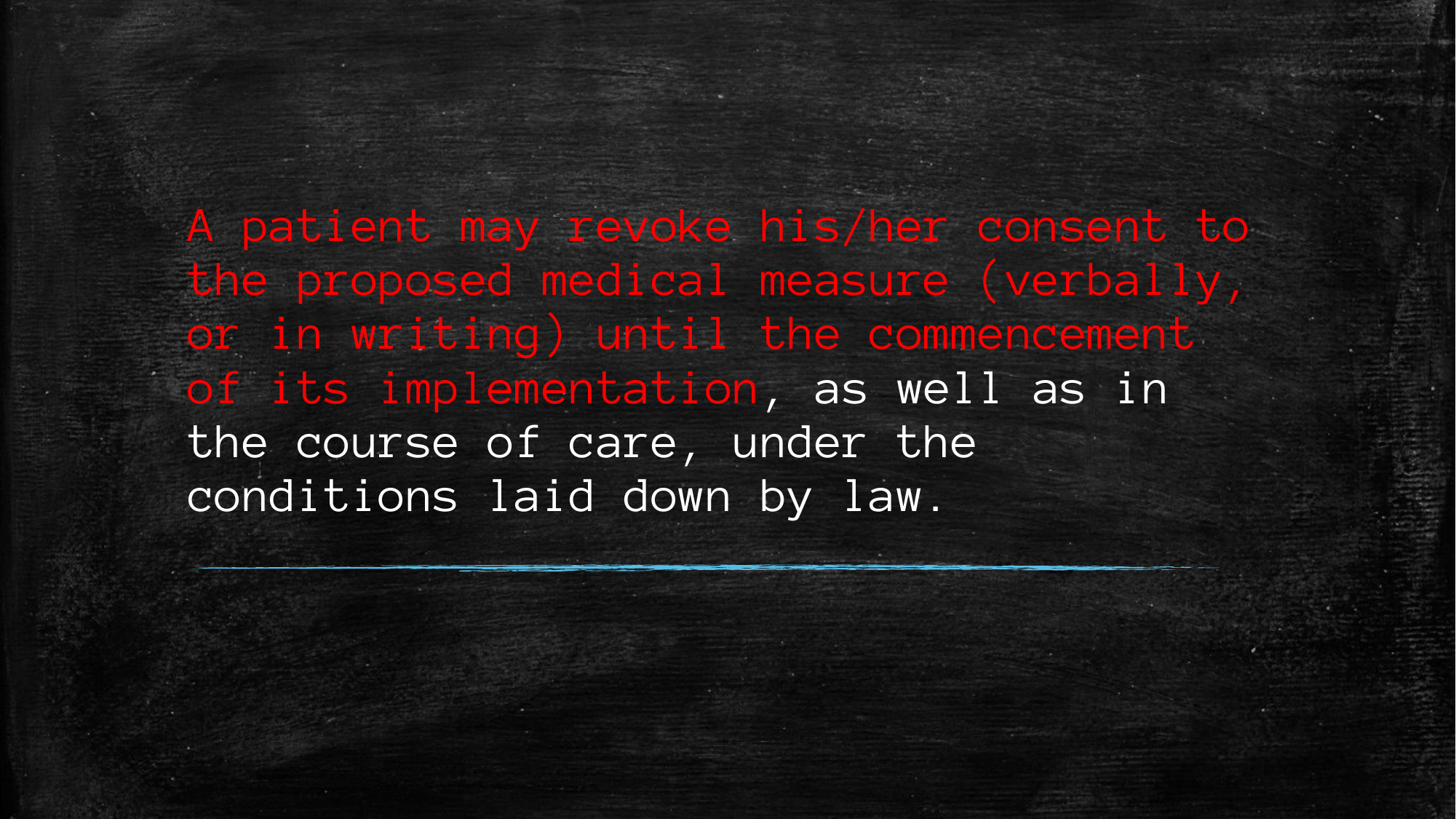

# A patient may revoke his/her consent to the proposed medical measure (verbally, or in writing) until the commencement of its implementation, as well as in the course of care, under the conditions laid down by law.